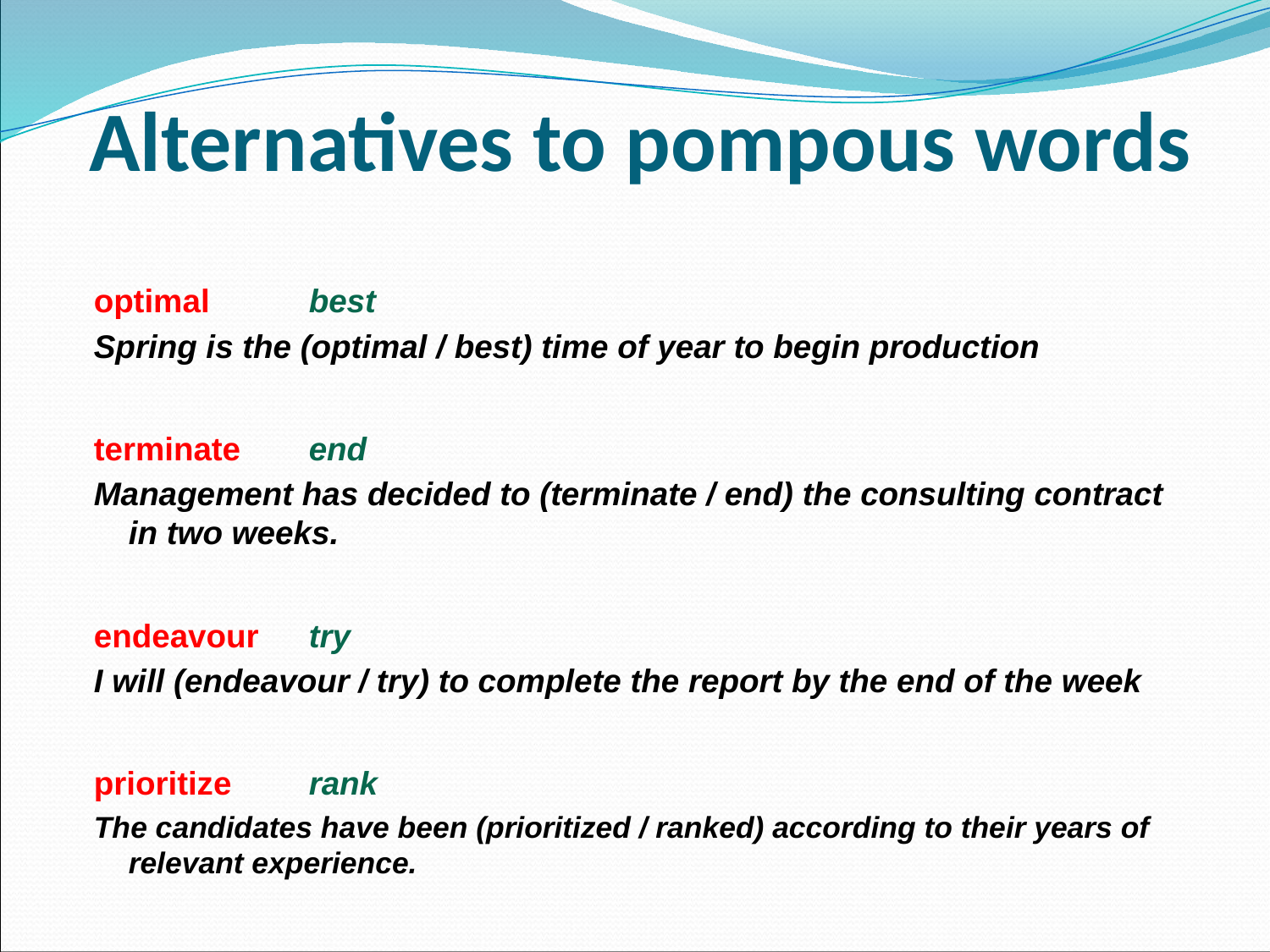

# Alternatives to pompous words

optimal 	best
Spring is the (optimal / best) time of year to begin production

terminate 	end
Management has decided to (terminate / end) the consulting contract in two weeks.

endeavour 	try
I will (endeavour / try) to complete the report by the end of the week

prioritize 	rank
The candidates have been (prioritized / ranked) according to their years of relevant experience.